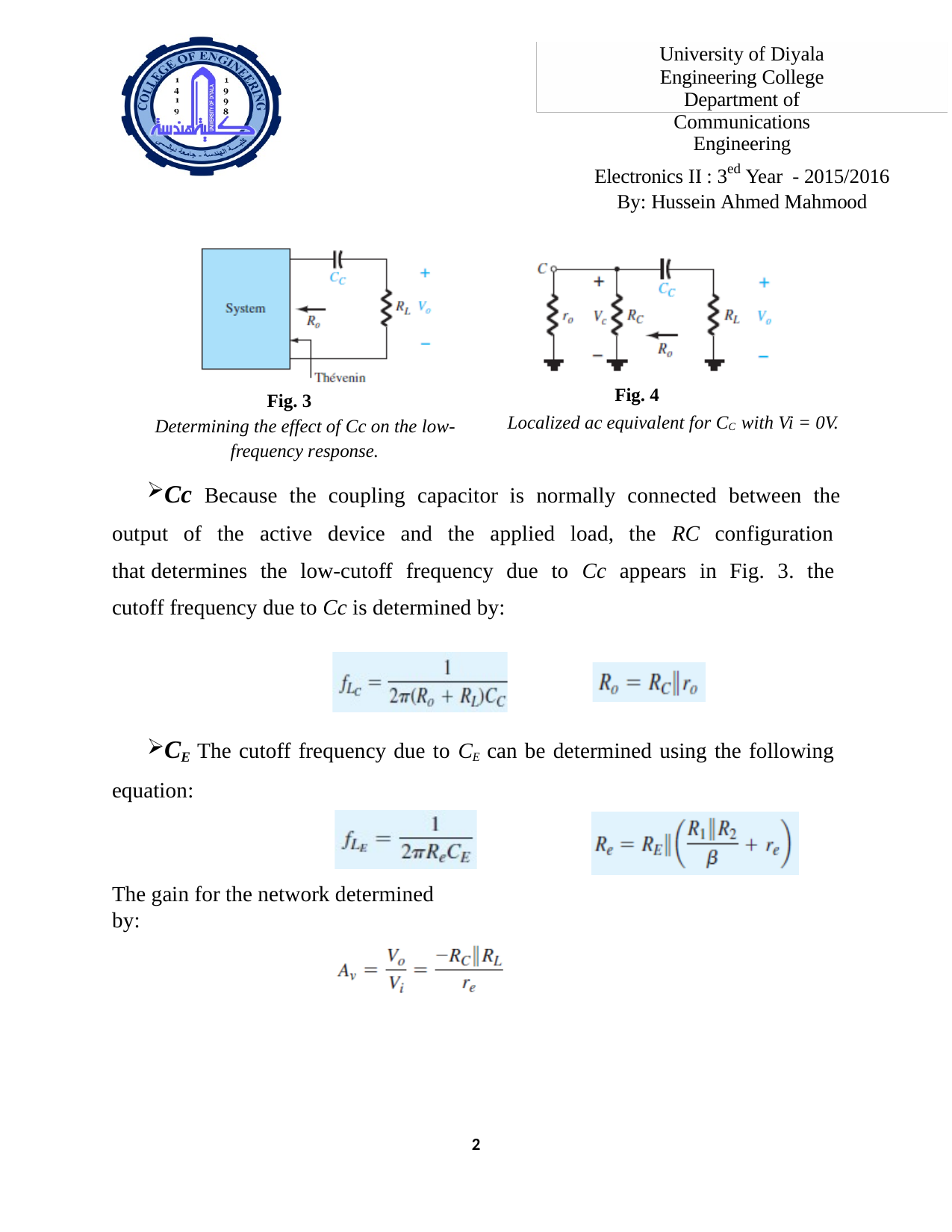

University of Diyala Engineering College
Department of Communications Engineering
Electronics II : 3ed Year  - 2015/2016 By: Hussein Ahmed Mahmood

Fig. 4
Localized ac equivalent for CC  with Vi = 0V.

Fig. 3
Determining the effect of Cc on the low- frequency response.

Cc  Because  the  coupling  capacitor  is  normally  connected  between  the output  of  the  active  device  and  the  applied  load,  the  RC  configuration  that determines  the  low-cutoff  frequency  due  to  Cc  appears  in  Fig.  3.  the  cutoff frequency due to Cc is determined by:

CE  The cutoff frequency due to CE  can be determined using the following equation:

The gain for the network determined by:

2